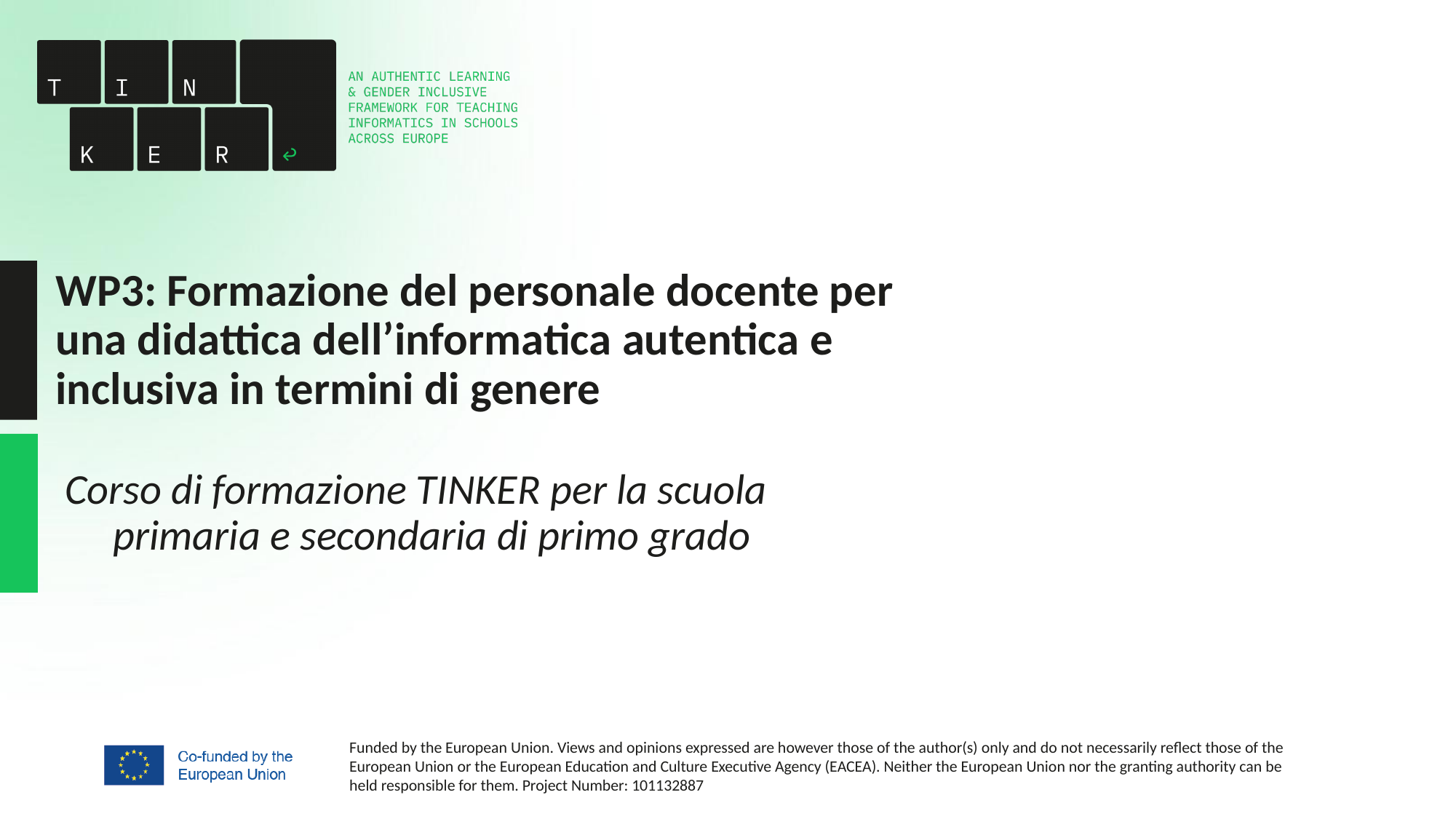

# WP3: Formazione del personale docente per una didattica dell’informatica autentica e inclusiva in termini di genere
Corso di formazione TINKER per la scuola primaria e secondaria di primo grado